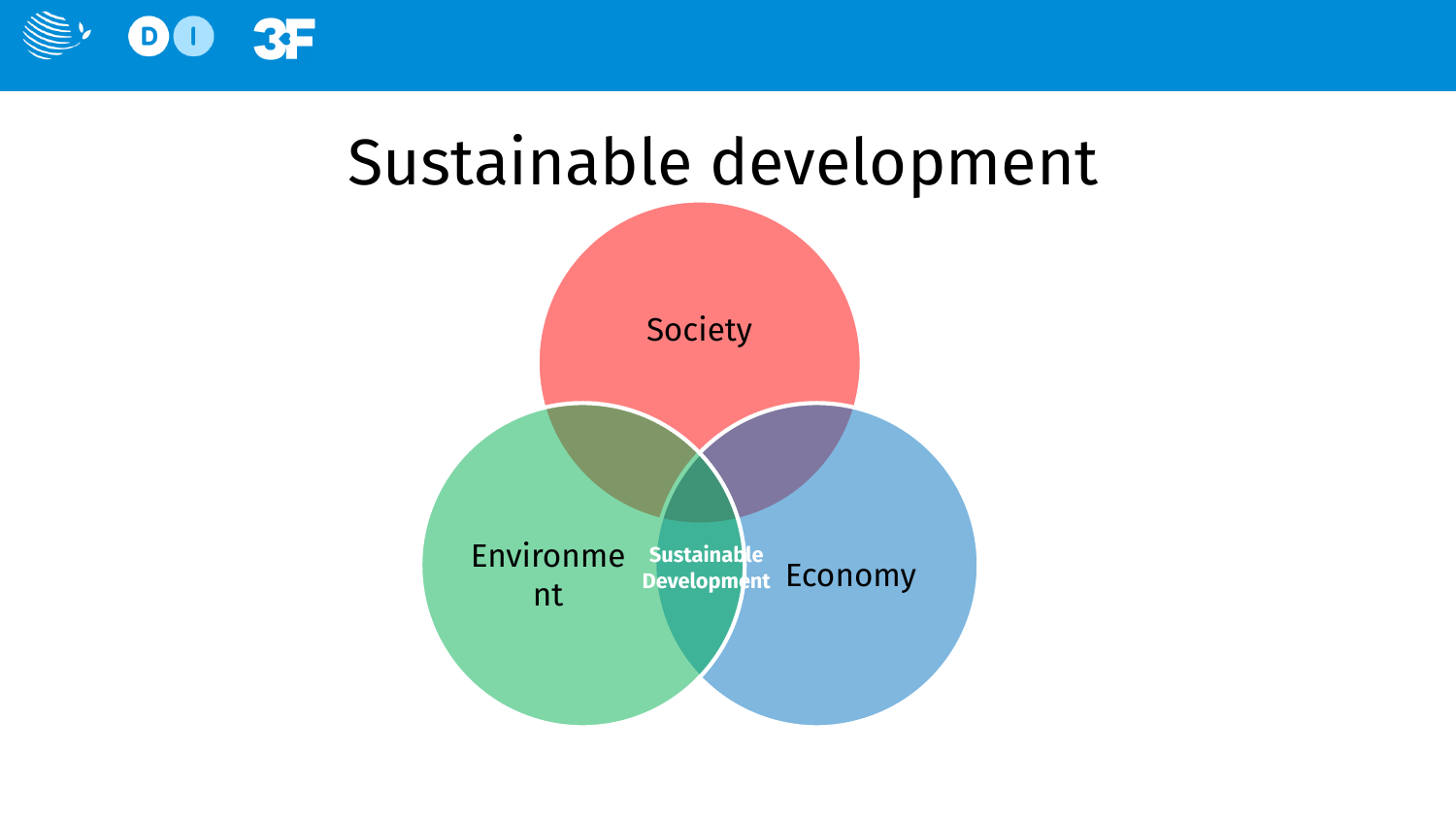

# Sustainable development
Society
Economy
Sustainable
Development